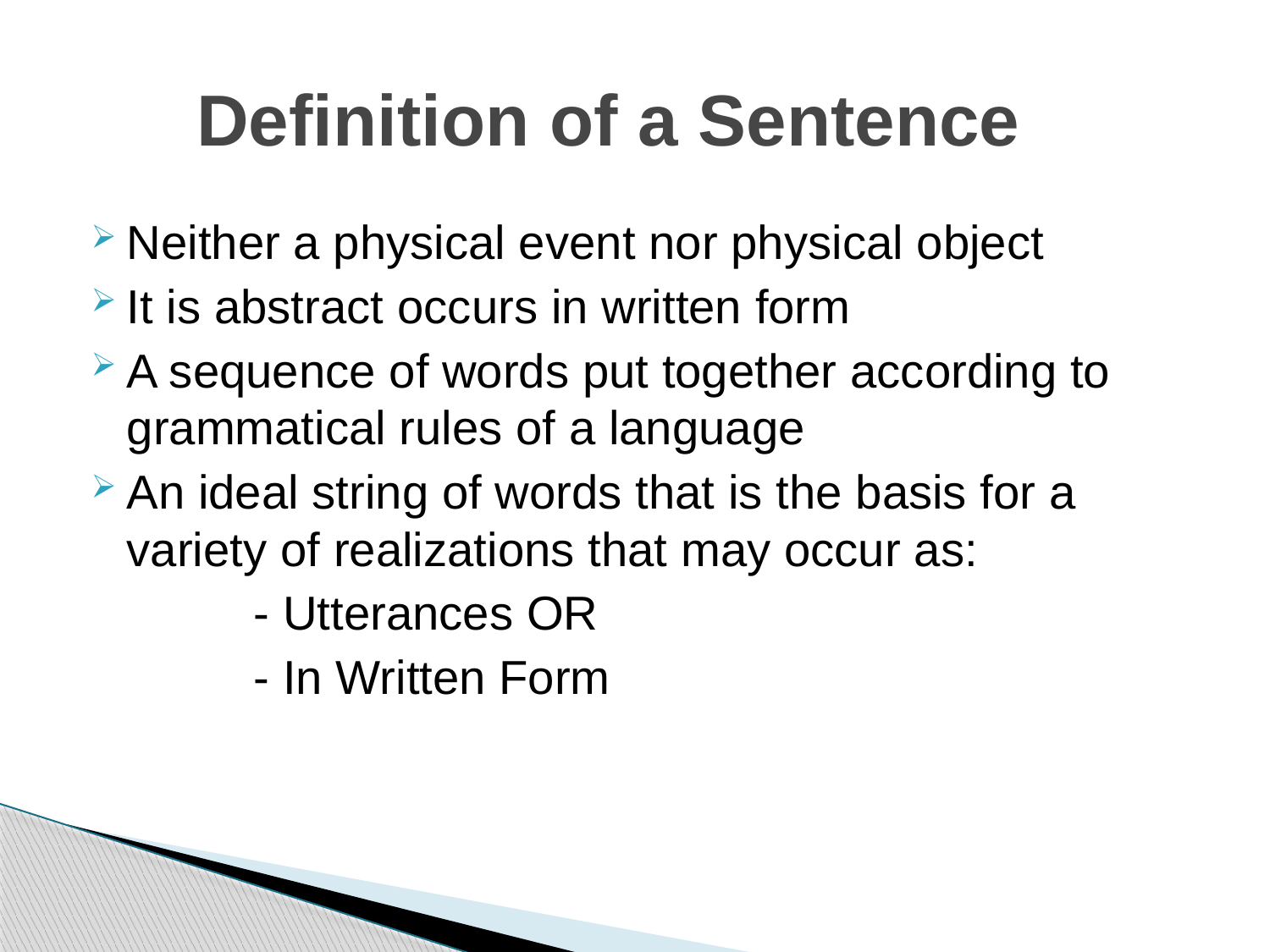

# Definition of a Sentence
Neither a physical event nor physical object
It is abstract occurs in written form
A sequence of words put together according to grammatical rules of a language
An ideal string of words that is the basis for a variety of realizations that may occur as:
		- Utterances OR
		- In Written Form